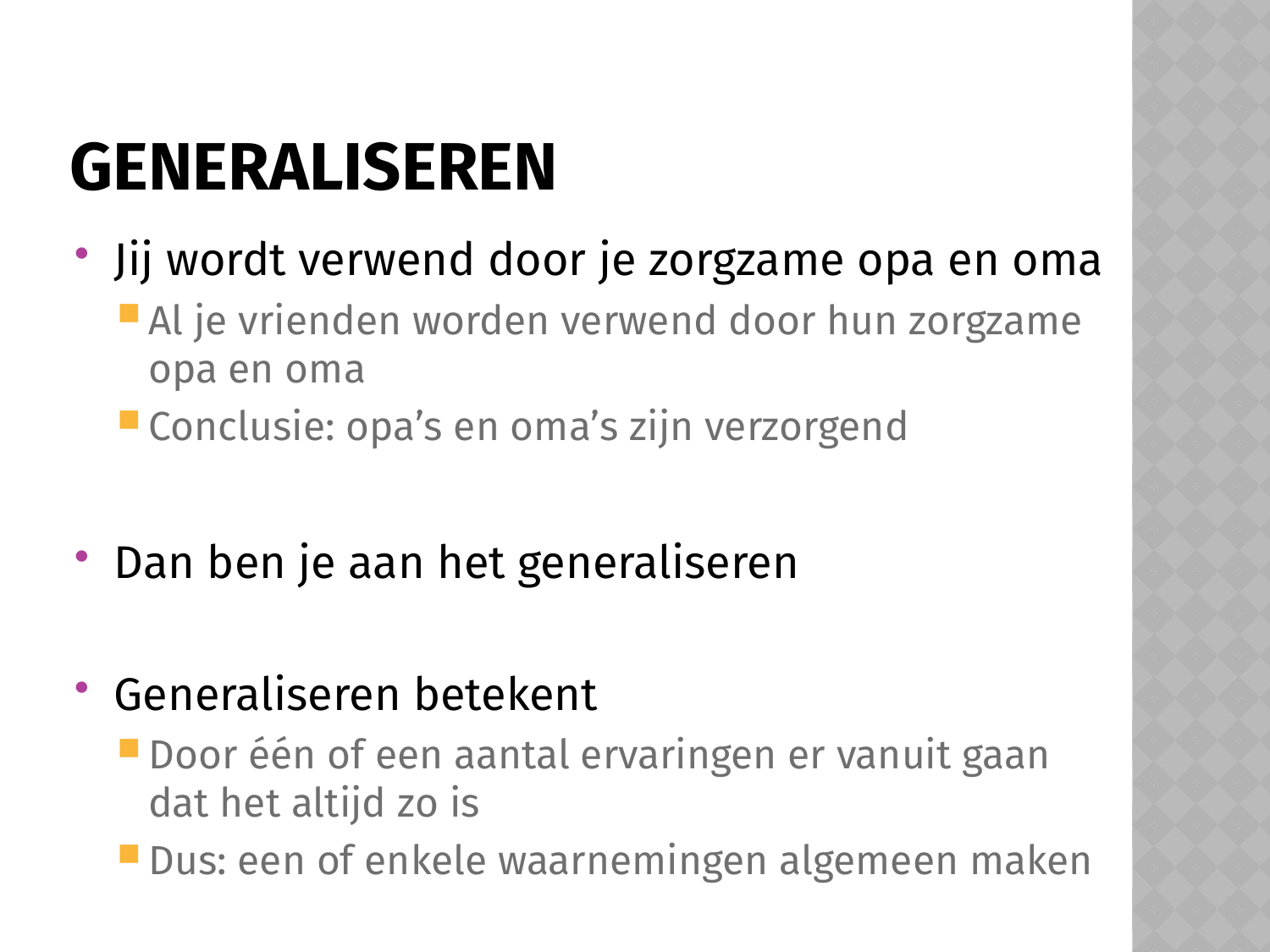

# Generaliseren
Jij wordt verwend door je zorgzame opa en oma
Al je vrienden worden verwend door hun zorgzame opa en oma
Conclusie: opa’s en oma’s zijn verzorgend

Dan ben je aan het generaliseren

Generaliseren betekent
Door één of een aantal ervaringen er vanuit gaan dat het altijd zo is
Dus: een of enkele waarnemingen algemeen maken